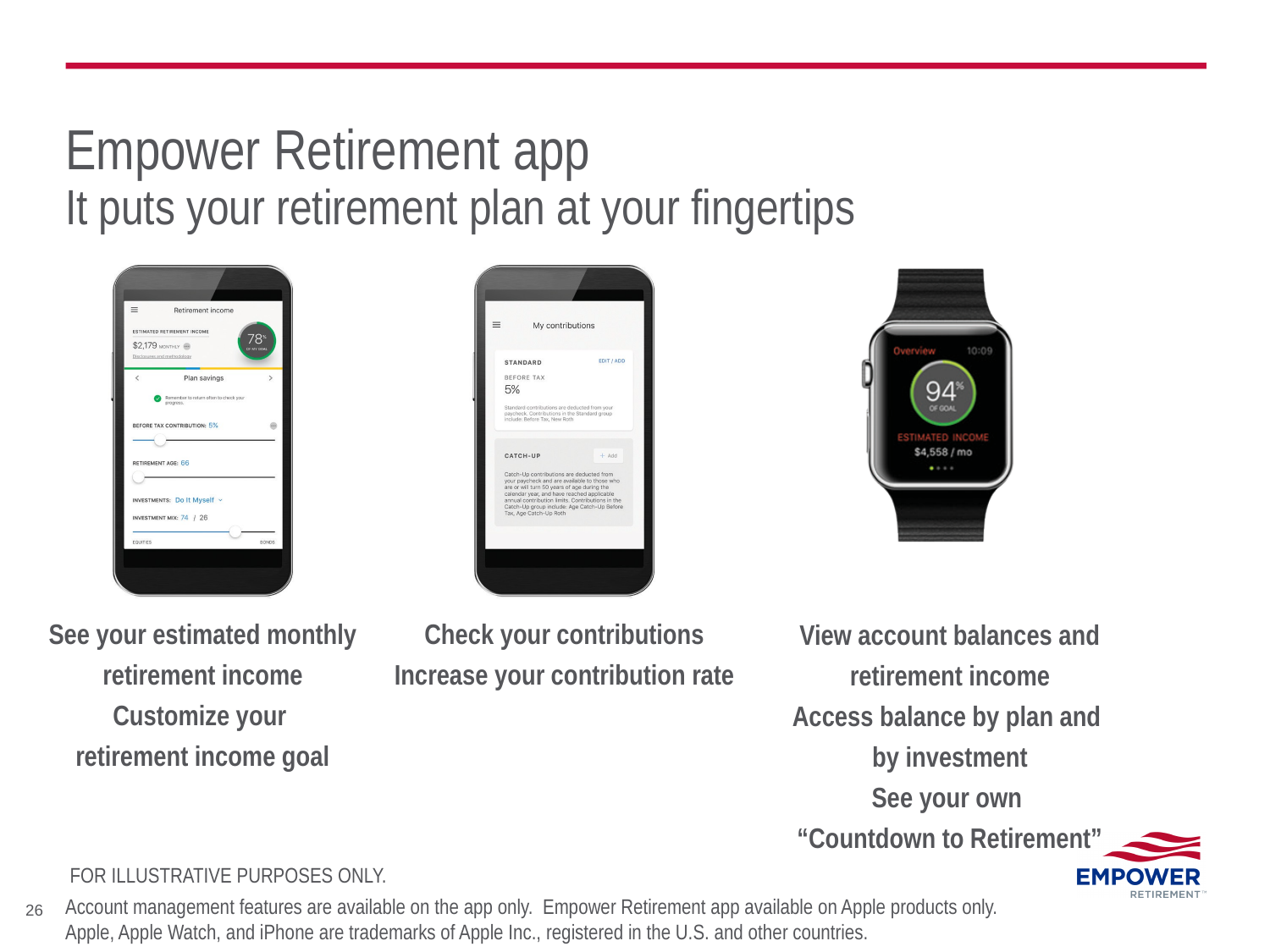

# Empower Retirement app It puts your retirement plan at your fingertips

See your estimated monthly retirement income
Customize your
retirement income goal
Check your contributions
Increase your contribution rate
View account balances and retirement income
Access balance by plan and
by investment
See your own
“Countdown to Retirement”
 FOR ILLUSTRATIVE PURPOSES ONLY.
Account management features are available on the app only.  Empower Retirement app available on Apple products only. Apple, Apple Watch, and iPhone are trademarks of Apple Inc., registered in the U.S. and other countries.